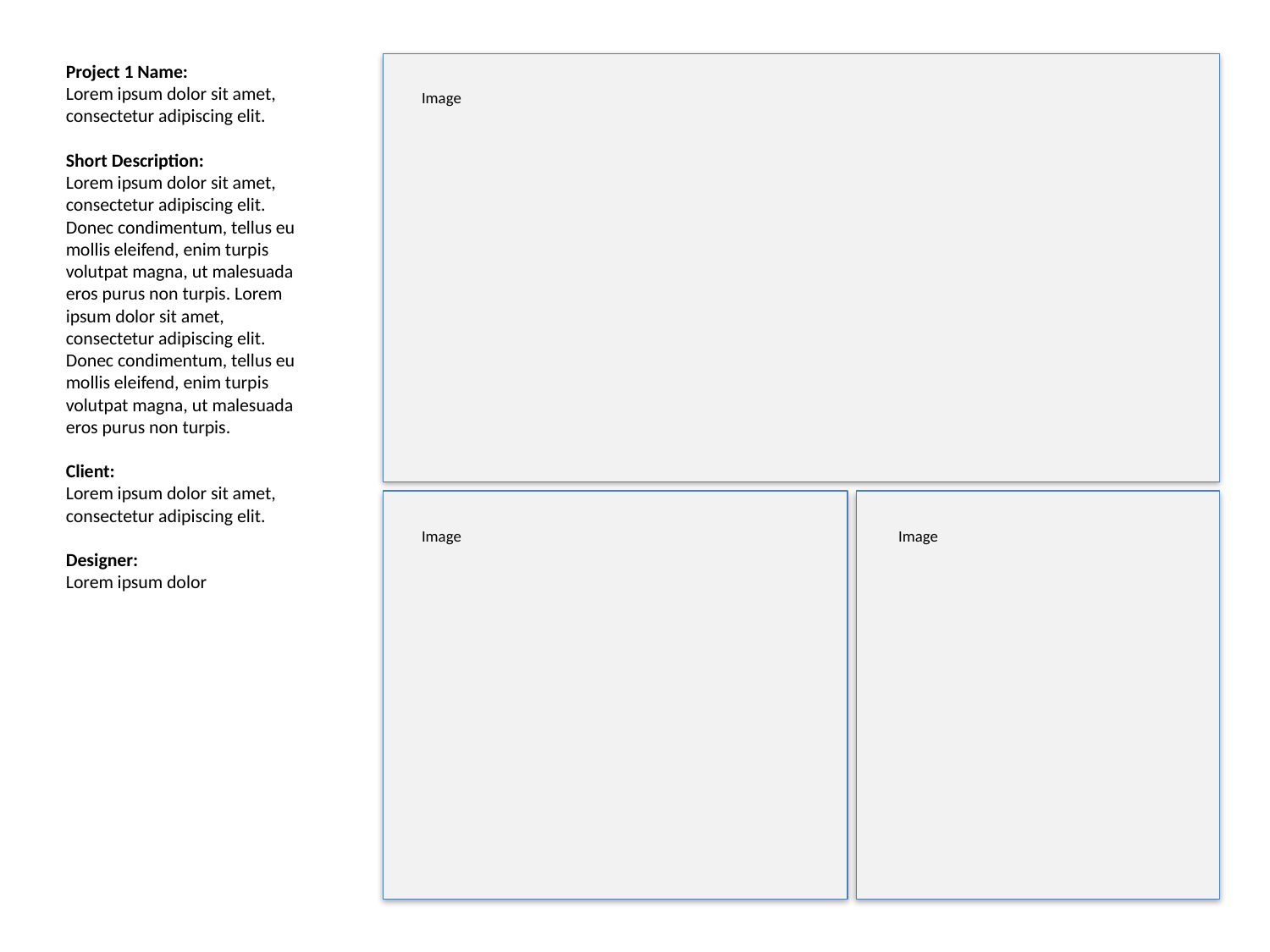

Project 1 Name:
Lorem ipsum dolor sit amet, consectetur adipiscing elit.

Short Description:
Lorem ipsum dolor sit amet, consectetur adipiscing elit. Donec condimentum, tellus eu mollis eleifend, enim turpis volutpat magna, ut malesuada eros purus non turpis. Lorem ipsum dolor sit amet, consectetur adipiscing elit. Donec condimentum, tellus eu mollis eleifend, enim turpis volutpat magna, ut malesuada eros purus non turpis.

Client:
Lorem ipsum dolor sit amet, consectetur adipiscing elit.

Designer:
Lorem ipsum dolor

Image

Image
Image